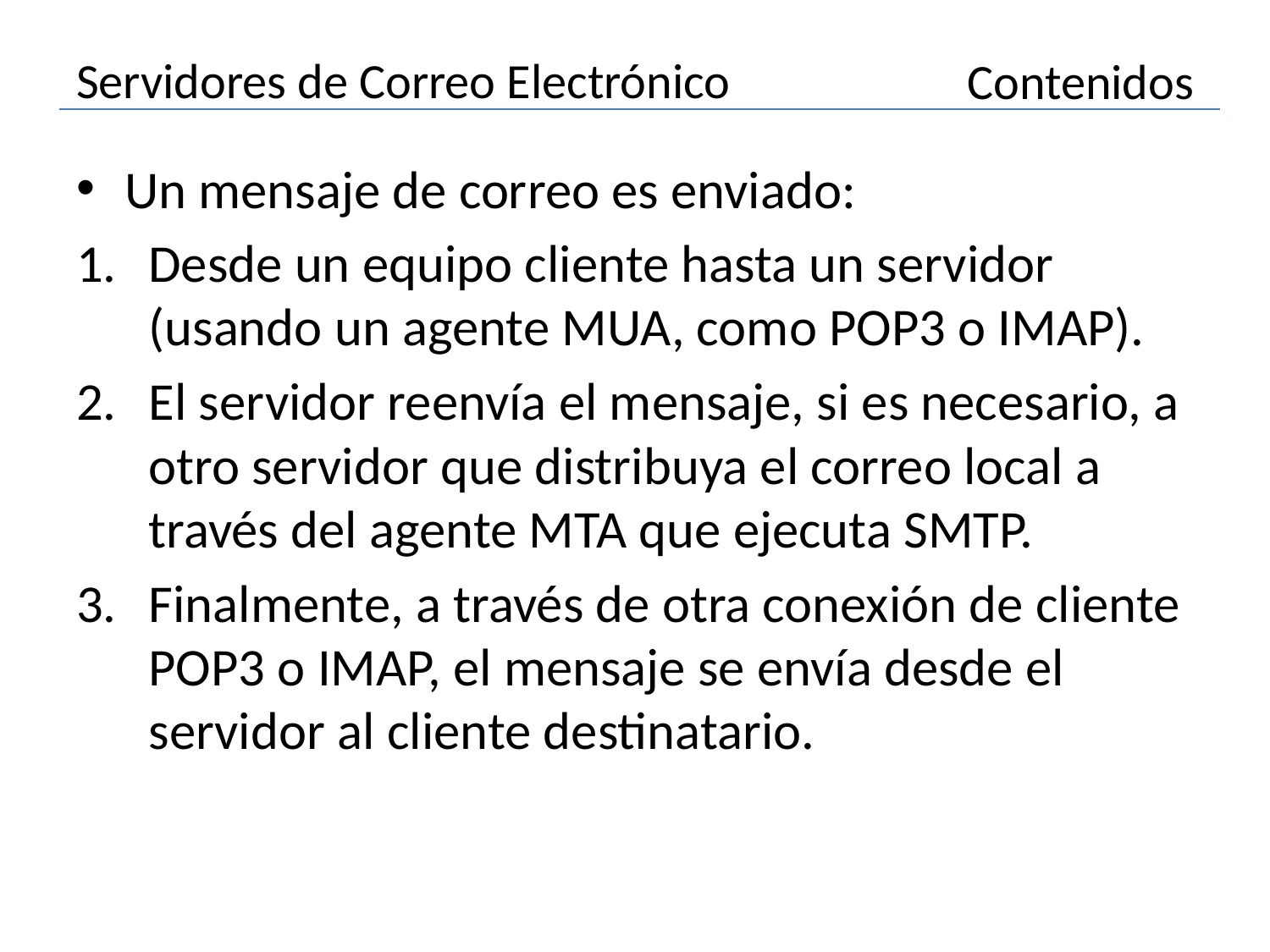

# Servidores de Correo Electrónico
Contenidos
Un mensaje de correo es enviado:
Desde un equipo cliente hasta un servidor (usando un agente MUA, como POP3 o IMAP).
El servidor reenvía el mensaje, si es necesario, a otro servidor que distribuya el correo local a través del agente MTA que ejecuta SMTP.
Finalmente, a través de otra conexión de cliente POP3 o IMAP, el mensaje se envía desde el servidor al cliente destinatario.